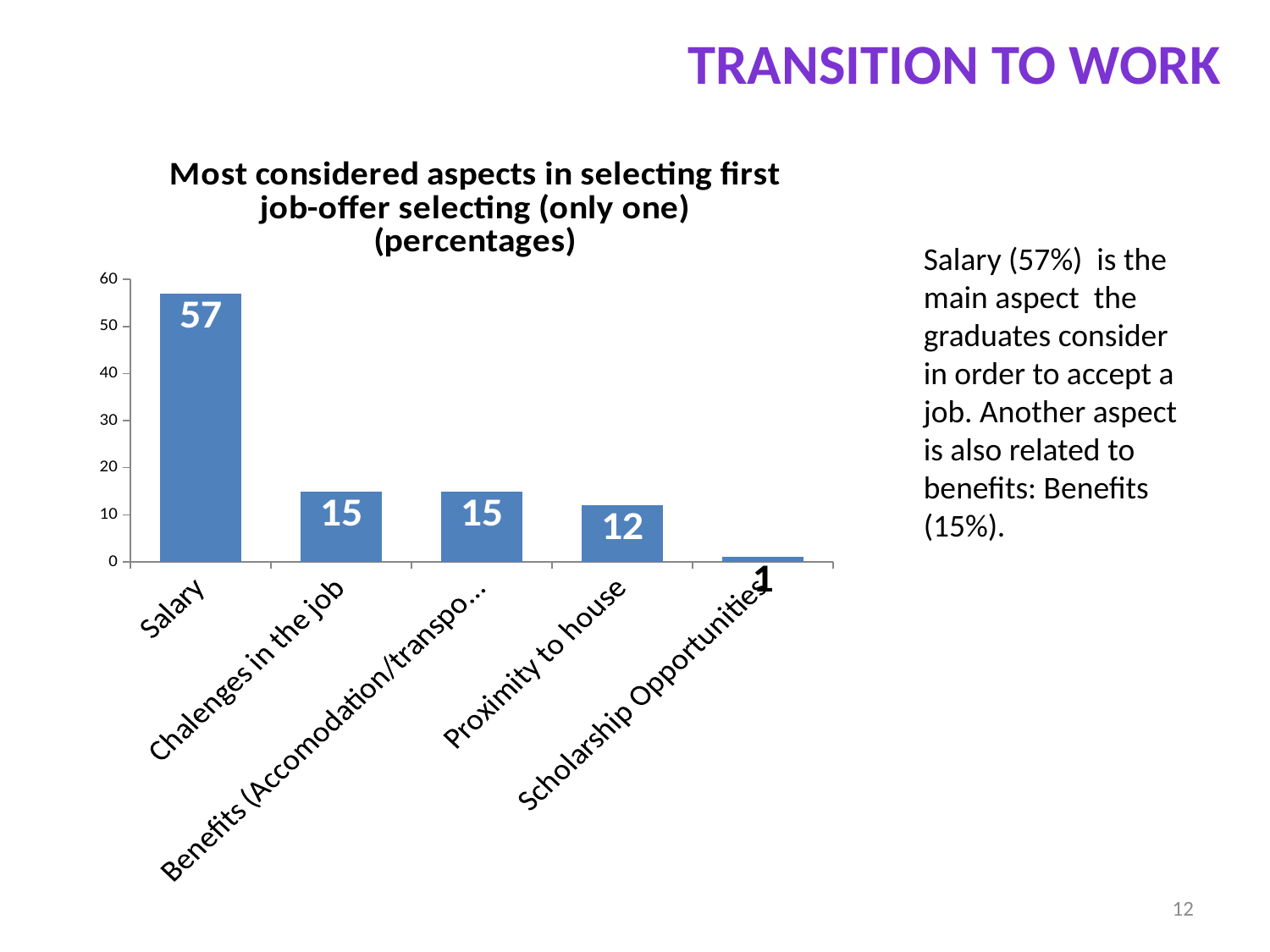

Transition to work

### Chart: Most considered aspects in selecting first job-offer selecting (only one) (percentages)

| Category |  |
|---|---|
| Salary | 57.0 |
| Chalenges in the job | 15.0 |
| Benefits (Accomodation/transportation/Overtime) | 15.0 |
| Proximity to house | 12.0 |
| Scholarship Opportunities | 1.0 |
Salary (57%)  is the main aspect  the graduates consider in order to accept a job. Another aspect is also related to benefits: Benefits (15%).
12